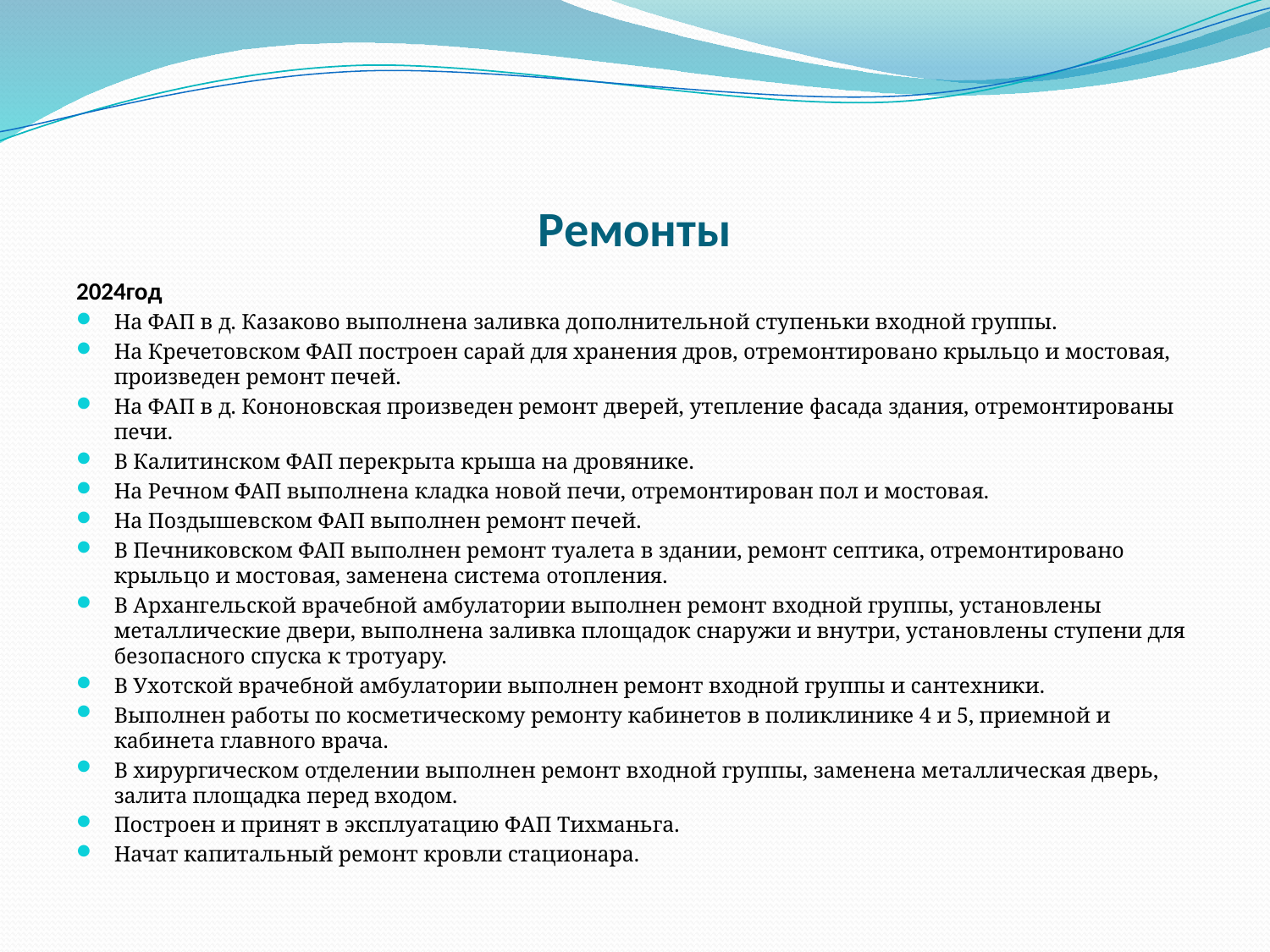

# Ремонты
2024год
На ФАП в д. Казаково выполнена заливка дополнительной ступеньки входной группы.
На Кречетовском ФАП построен сарай для хранения дров, отремонтировано крыльцо и мостовая, произведен ремонт печей.
На ФАП в д. Кононовская произведен ремонт дверей, утепление фасада здания, отремонтированы печи.
В Калитинском ФАП перекрыта крыша на дровянике.
На Речном ФАП выполнена кладка новой печи, отремонтирован пол и мостовая.
На Поздышевском ФАП выполнен ремонт печей.
В Печниковском ФАП выполнен ремонт туалета в здании, ремонт септика, отремонтировано крыльцо и мостовая, заменена система отопления.
В Архангельской врачебной амбулатории выполнен ремонт входной группы, установлены металлические двери, выполнена заливка площадок снаружи и внутри, установлены ступени для безопасного спуска к тротуару.
В Ухотской врачебной амбулатории выполнен ремонт входной группы и сантехники.
Выполнен работы по косметическому ремонту кабинетов в поликлинике 4 и 5, приемной и кабинета главного врача.
В хирургическом отделении выполнен ремонт входной группы, заменена металлическая дверь, залита площадка перед входом.
Построен и принят в эксплуатацию ФАП Тихманьга.
Начат капитальный ремонт кровли стационара.